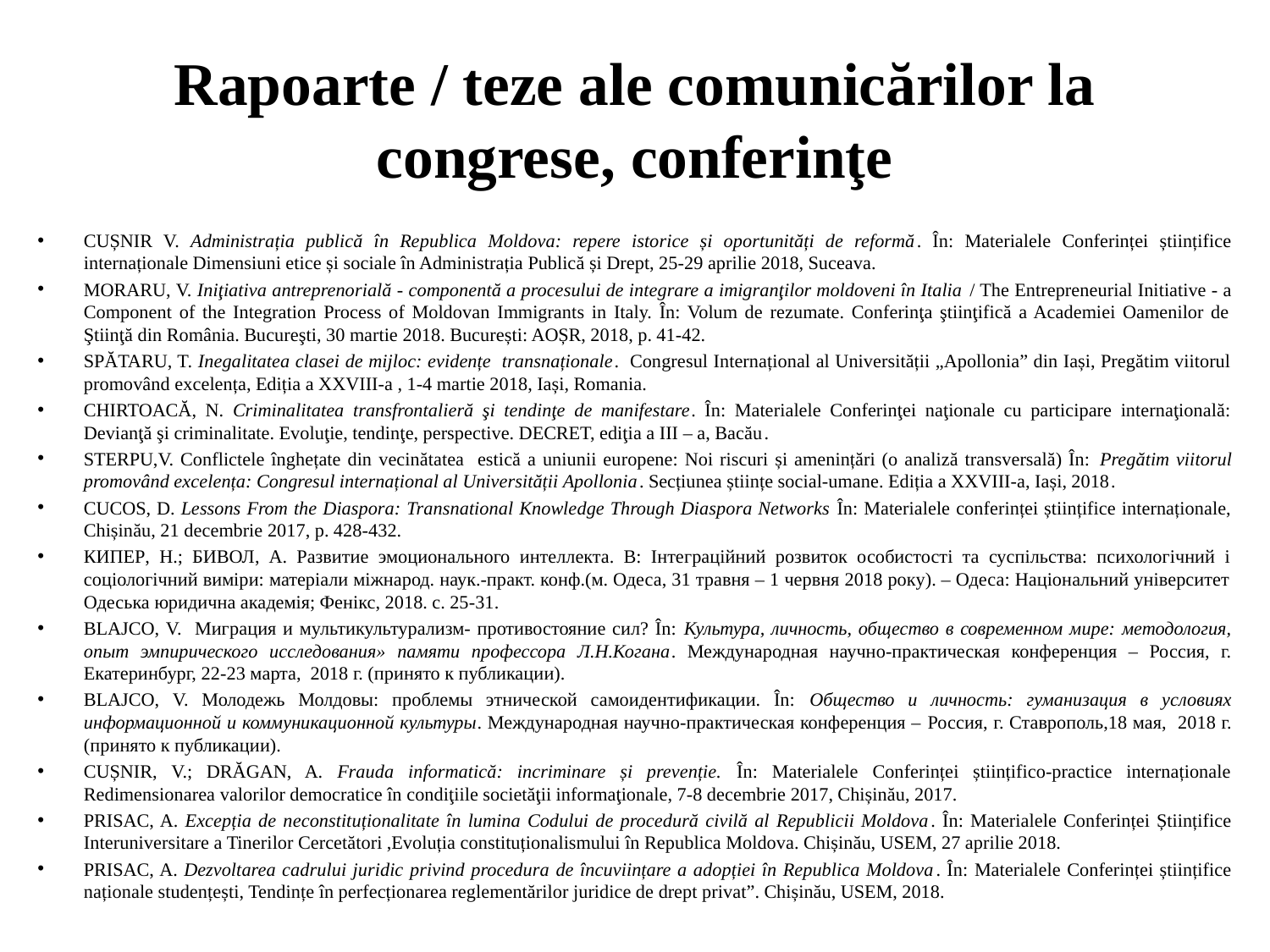

# Rapoarte / teze ale comunicărilor la congrese, conferinţe
CUȘNIR V. Administrația publică în Republica Moldova: repere istorice și oportunități de reformă. În: Materialele Conferinței științifice internaționale Dimensiuni etice și sociale în Administrația Publică și Drept, 25-29 aprilie 2018, Suceava.
MORARU, V. Iniţiativa antreprenorială - componentă a procesului de integrare a imigranţilor moldoveni în Italia / The Entrepreneurial Initiative - a Component of the Integration Process of Moldovan Immigrants in Italy. În: Volum de rezumate. Conferinţa ştiinţifică a Academiei Oamenilor de Ştiinţă din România. Bucureşti, 30 martie 2018. București: AOȘR, 2018, p. 41-42.
SPĂTARU, T. Inegalitatea clasei de mijloc: evidențe  transnaționale.  Congresul Internațional al Universității „Apollonia” din Iași, Pregătim viitorul promovând excelența, Ediția a XXVIII-a , 1-4 martie 2018, Iași, Romania.
CHIRTOACĂ, N. Criminalitatea transfrontalieră şi tendinţe de manifestare. În: Materialele Conferinţei naţionale cu participare internaţională: Devianţă şi criminalitate. Evoluţie, tendinţe, perspective. DECRET, ediţia a III – a, Bacău.
STERPU,V. Conflictele înghețate din vecinătatea  estică a uniunii europene: Noi riscuri și amenințări (o analiză transversală) În: Pregătim viitorul promovând excelența: Congresul internațional al Universității Apollonia. Secțiunea științe social-umane. Ediția a XXVIII-a, Iași, 2018.
CUCOS, D. Lessons From the Diaspora: Transnational Knowledge Through Diaspora Networks În: Materialele conferinței științifice internaționale, Chișinău, 21 decembrie 2017, p. 428-432.
КИПЕР, Н.; БИВОЛ, А. Развитие эмоционального интеллекта. B: Інтеграційний розвиток особистості та суспільства: психологічний і соціологічний виміри: матеріали міжнарод. наук.-практ. конф.(м. Одеса, 31 травня – 1 червня 2018 року). – Одеса: Національний університет Одеська юридична академія; Фенікс, 2018. c. 25-31.
BLAJCO, V.  Миграция и мультикультурализм- противостояние сил? În: Культура, личность, общество в современном мире: методология, опыт эмпирического исследования» памяти профессора Л.Н.Когана. Международная научно-практическая конференция – Россия, г. Екатеринбург, 22-23 марта,  2018 г. (принято к публикации).
BLAJCO, V. Молодежь Молдовы: проблемы этнической самоидентификации. În: Общество и личность: гуманизация в условиях информационной и коммуникационной культуры. Международная научно-практическая конференция – Россия, г. Ставрополь,18 мая,  2018 г. (принято к публикации).
CUȘNIR, V.; DRĂGAN, A. Frauda informatică: incriminare și prevenție. În: Materialele Conferinței științifico-practice internaționale Redimensionarea valorilor democratice în condiţiile societăţii informaţionale, 7-8 decembrie 2017, Chișinău, 2017.
PRISAC, A. Excepția de neconstituționalitate în lumina Codului de procedură civilă al Republicii Moldova. În: Materialele Conferinței Științifice Interuniversitare a Tinerilor Cercetători ,Evoluția constituționalismului în Republica Moldova. Chișinău, USEM, 27 aprilie 2018.
PRISAC, A. Dezvoltarea cadrului juridic privind procedura de încuviințare a adopției în Republica Moldova. În: Materialele Conferinței științifice naționale studențești, Tendințe în perfecționarea reglementărilor juridice de drept privat”. Chișinău, USEM, 2018.